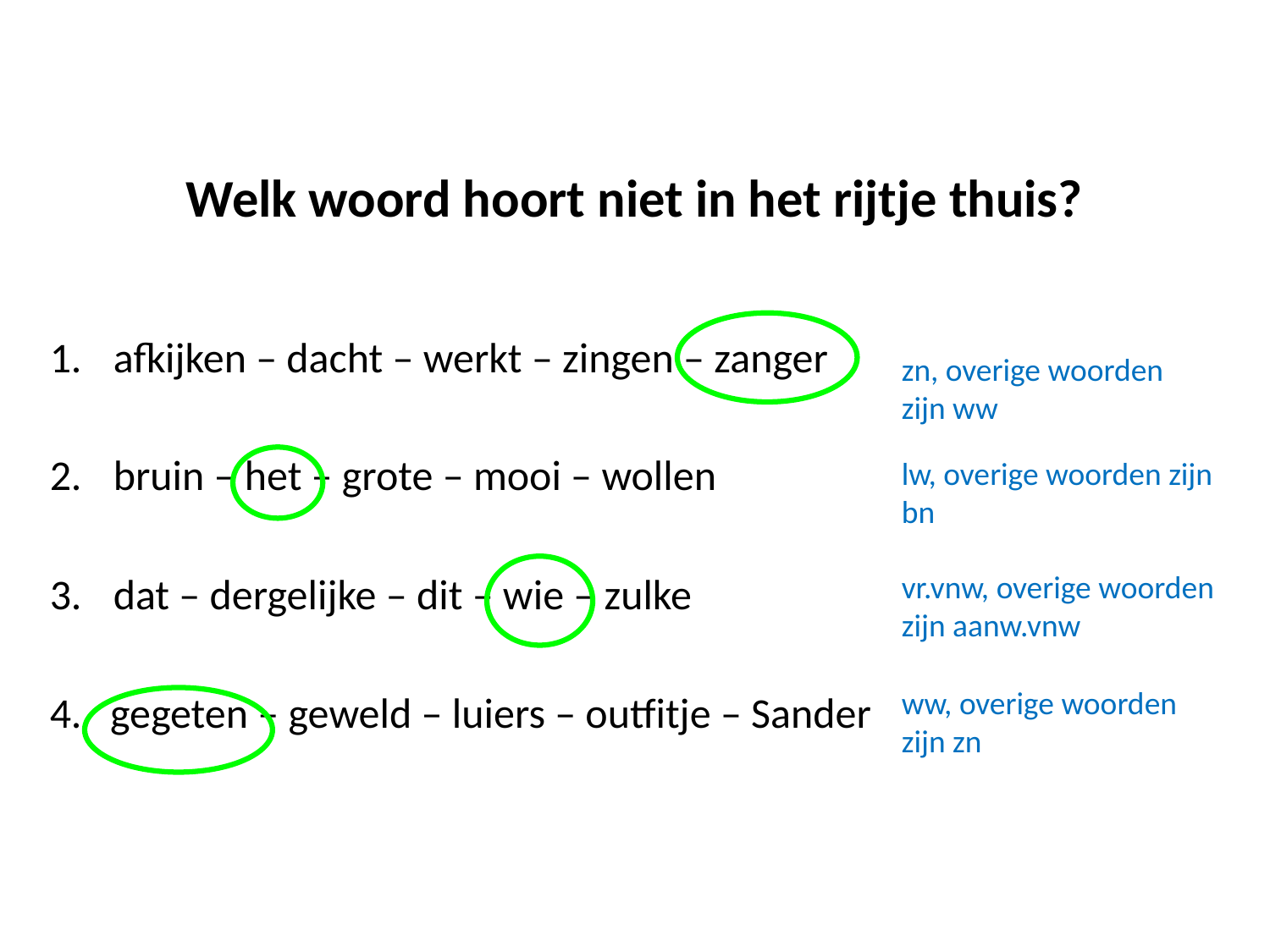

# Welk woord hoort niet in het rijtje thuis?

afkijken – dacht – werkt – zingen – zanger

bruin – het – grote – mooi – wollen

dat – dergelijke – dit – wie – zulke

4.   gegeten – geweld – luiers – outfitje – Sander

zn, overige woorden
zijn ww

lw, overige woorden zijn
bn

vr.vnw, overige woorden
zijn aanw.vnw
ww, overige woorden
zijn zn